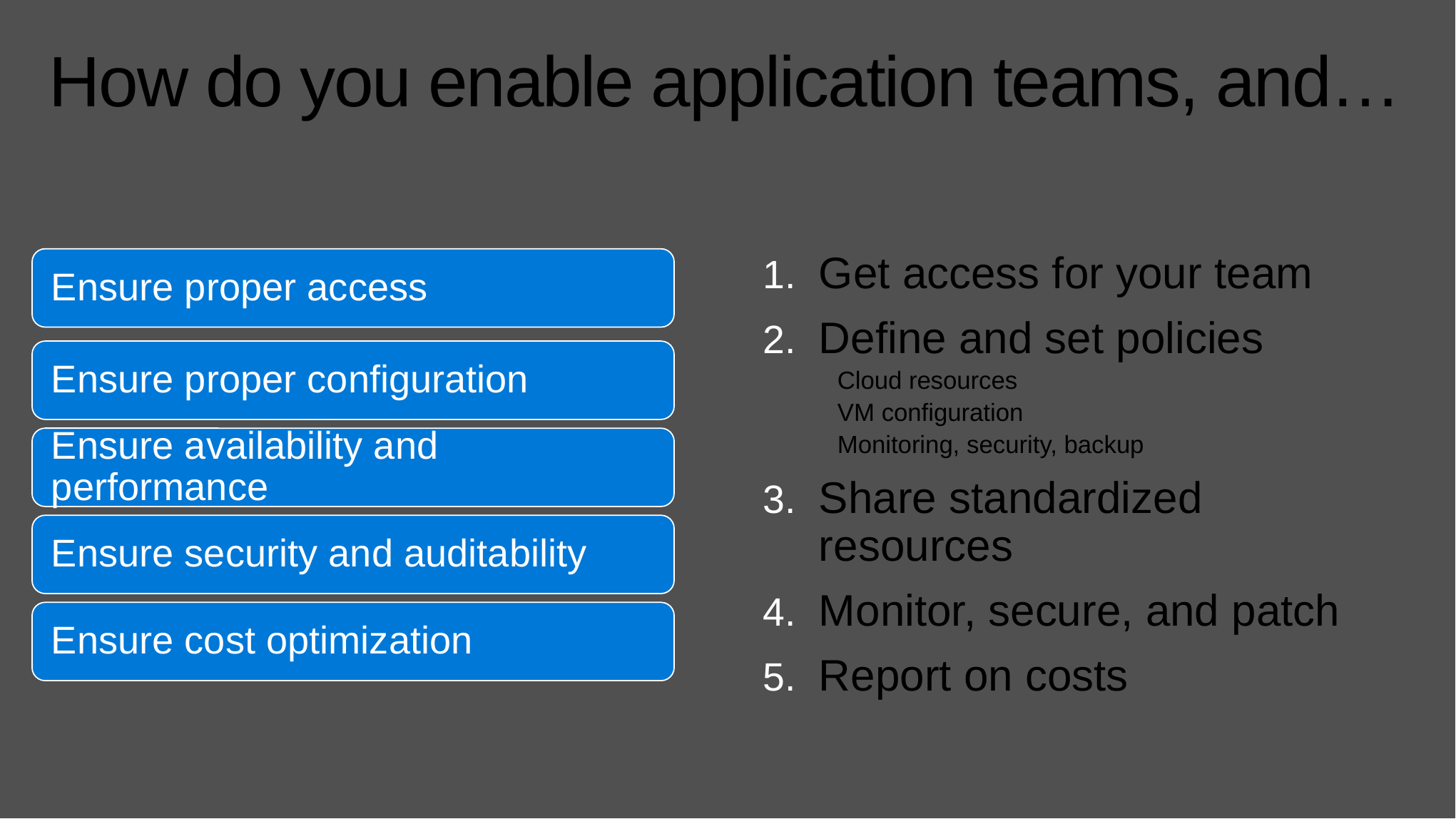

# How do you enable application teams, and…
Ensure proper access
Ensure proper configuration
Ensure availability and performance
Ensure security and auditability
Ensure cost optimization
Get access for your team
Define and set policies
Cloud resources
VM configuration
Monitoring, security, backup
Share standardized resources
Monitor, secure, and patch
Report on costs